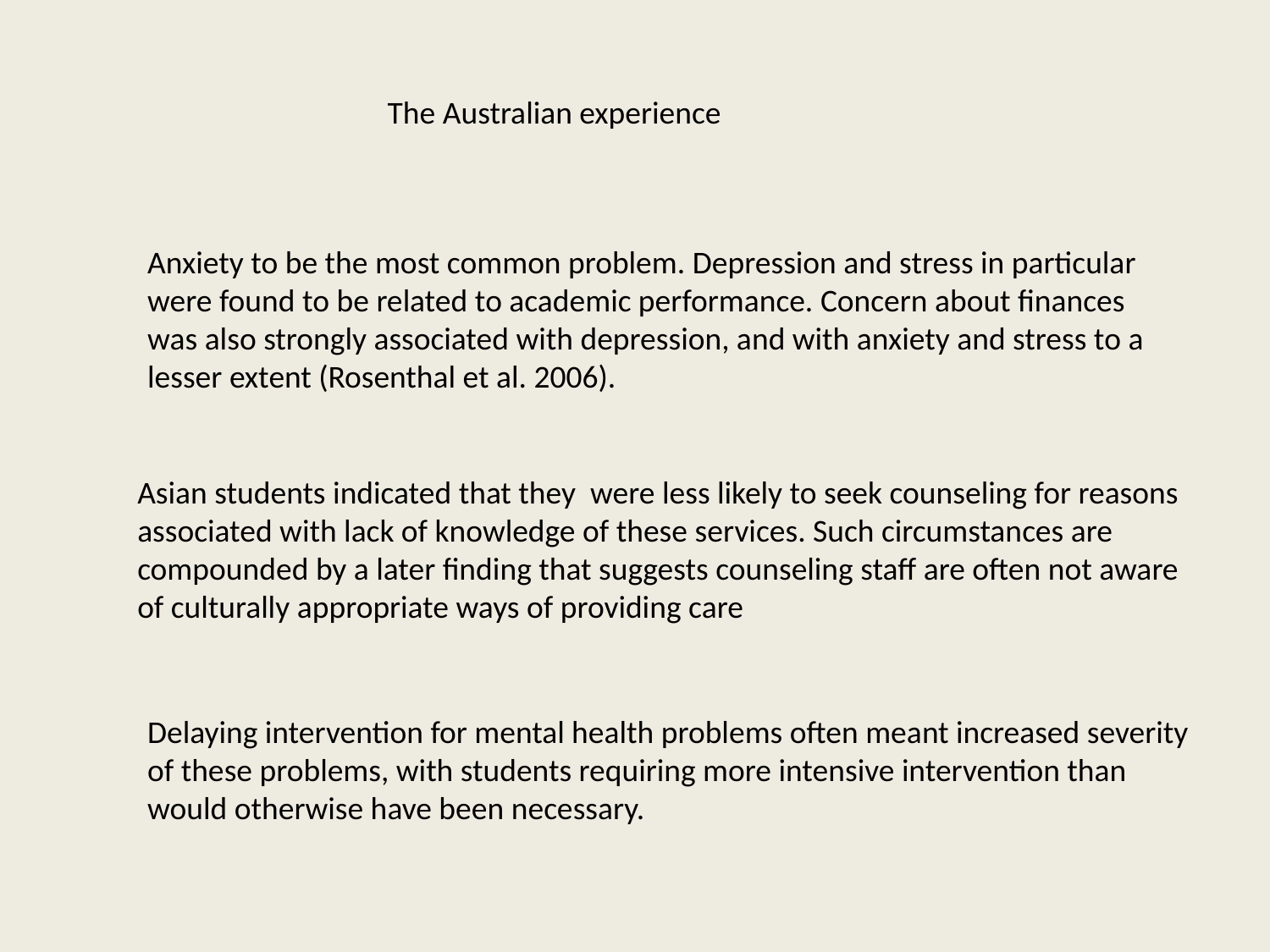

The Australian experience
Anxiety to be the most common problem. Depression and stress in particular were found to be related to academic performance. Concern about finances was also strongly associated with depression, and with anxiety and stress to a lesser extent (Rosenthal et al. 2006).
Asian students indicated that they  were less likely to seek counseling for reasons associated with lack of knowledge of these services. Such circumstances are compounded by a later finding that suggests counseling staff are often not aware of culturally appropriate ways of providing care
Delaying intervention for mental health problems often meant increased severity of these problems, with students requiring more intensive intervention than would otherwise have been necessary.